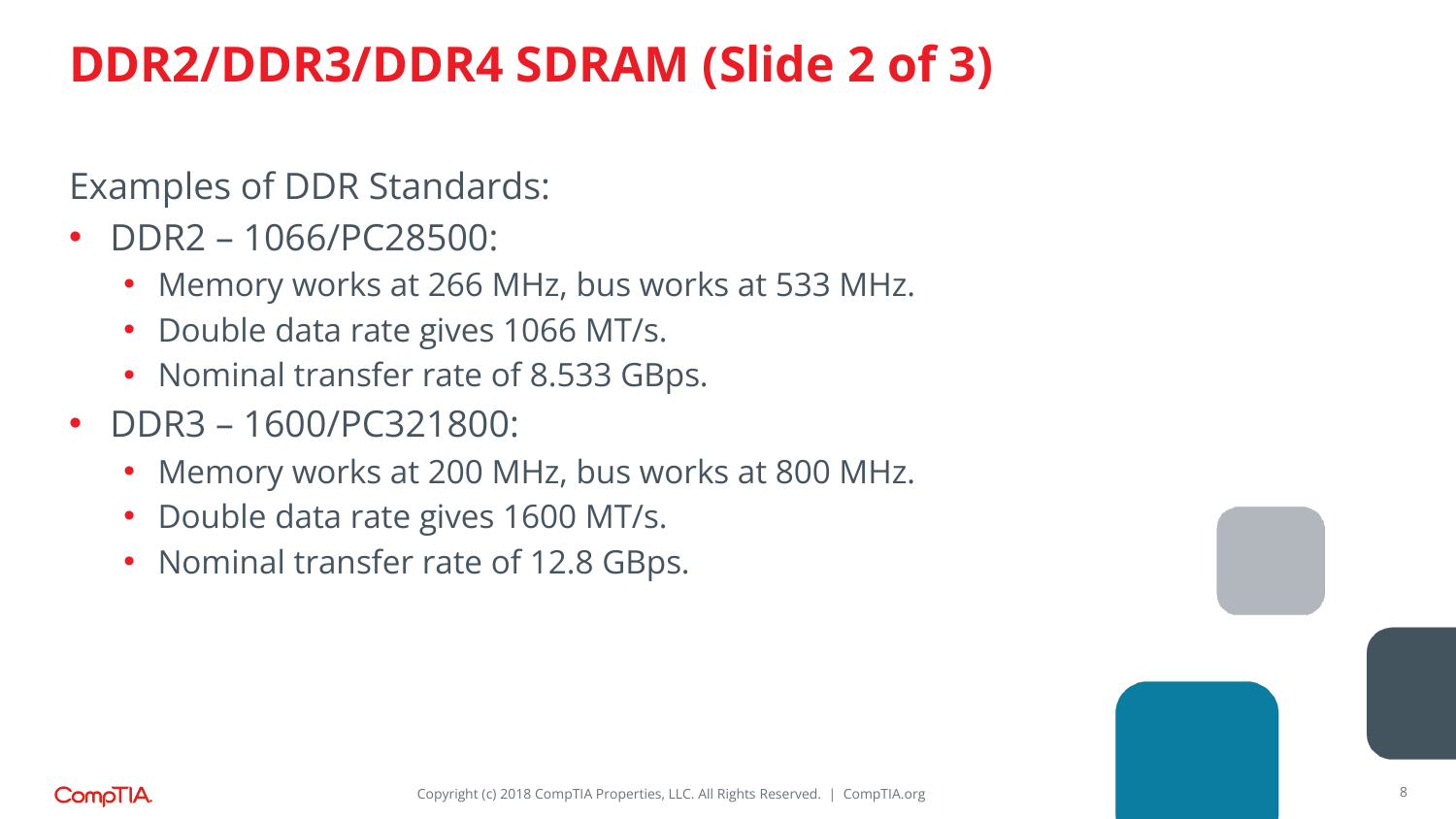

# DDR2/DDR3/DDR4 SDRAM (Slide 2 of 3)
Examples of DDR Standards:
DDR2 – 1066/PC28500:
Memory works at 266 MHz, bus works at 533 MHz.
Double data rate gives 1066 MT/s.
Nominal transfer rate of 8.533 GBps.
DDR3 – 1600/PC321800:
Memory works at 200 MHz, bus works at 800 MHz.
Double data rate gives 1600 MT/s.
Nominal transfer rate of 12.8 GBps.
8